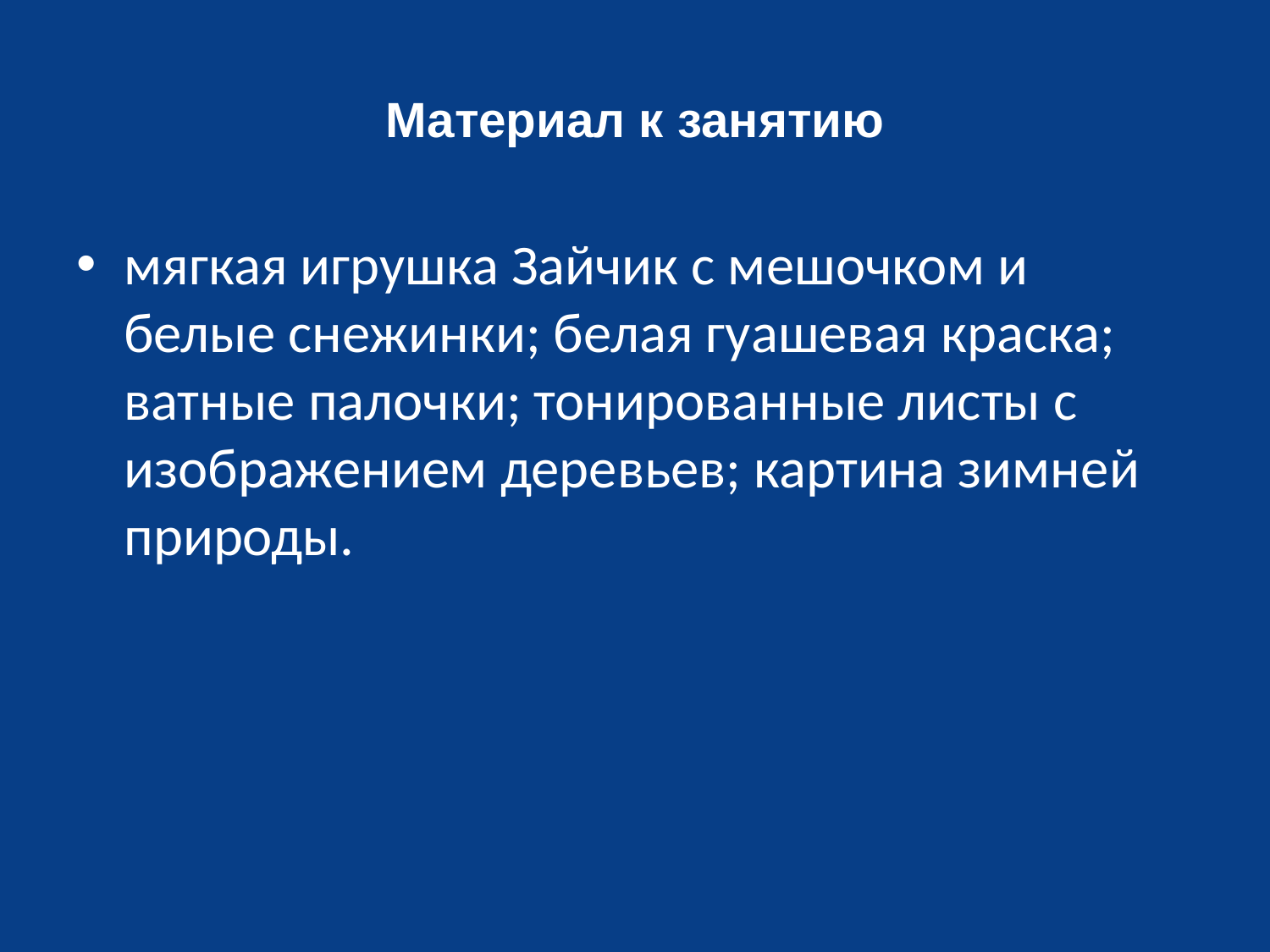

# Материал к занятию
мягкая игрушка Зайчик с мешочком и белые снежинки; белая гуашевая краска; ватные палочки; тонированные листы с изображением деревьев; картина зимней природы.